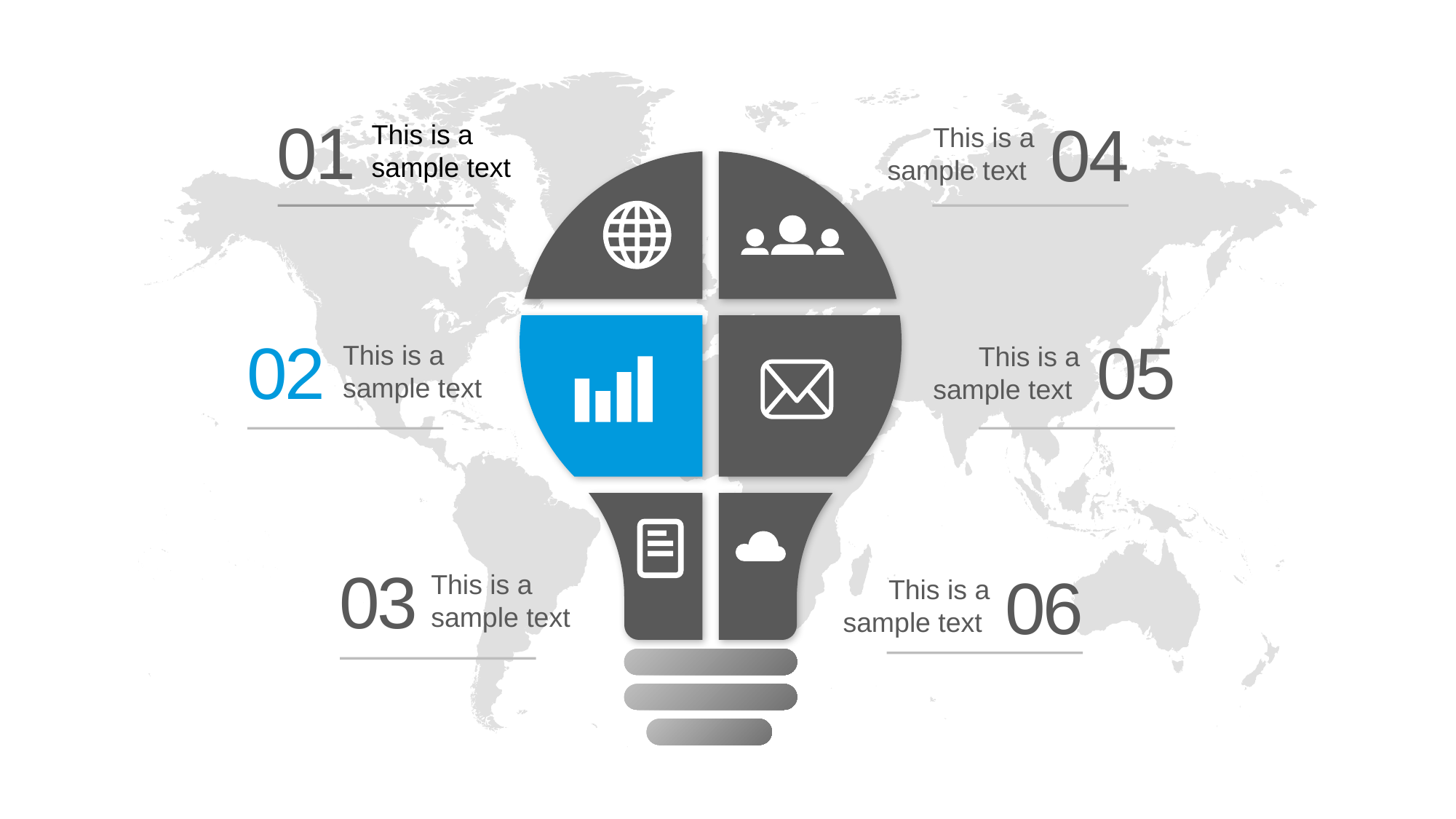

01
This is a sample text
04
This is a sample text

02
This is a sample text
05
This is a sample text

03
This is a sample text
06
This is a sample text